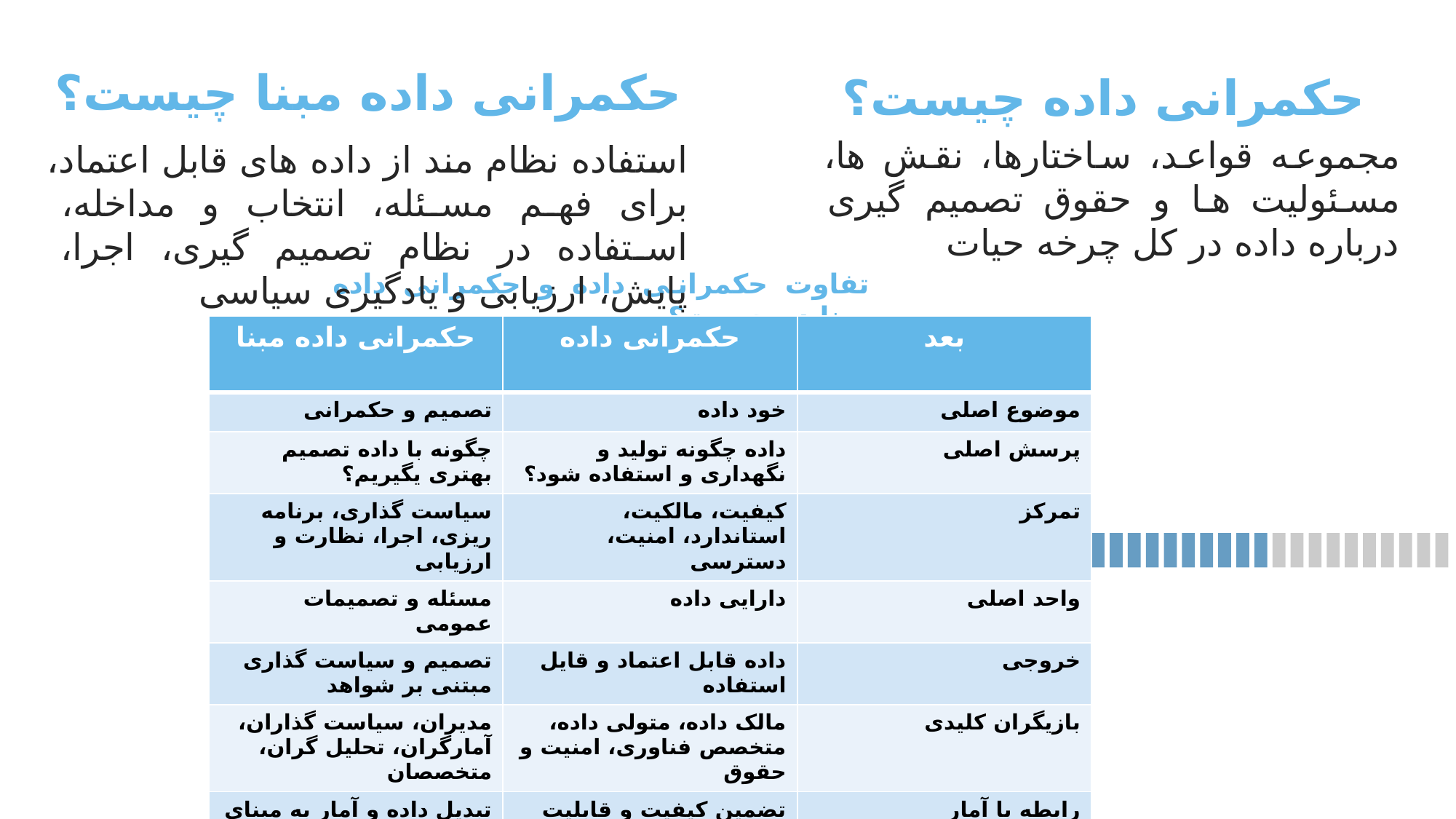

حکمرانی داده مبنا چیست؟
استفاده نظام مند از داده های قابل اعتماد، برای فهم مسئله، انتخاب و مداخله، استفاده در نظام تصمیم گیری، اجرا، پایش، ارزیابی و یادگیری سیاسی
حکمرانی داده چیست؟
مجموعه قواعد، ساختارها، نقش ها، مسئولیت ها و حقوق تصمیم گیری درباره داده در کل چرخه حیات
تفاوت حکمرانی داده و حکمرانی داده مبنا در چیست؟
| حکمرانی داده مبنا | حکمرانی داده | بعد |
| --- | --- | --- |
| تصمیم و حکمرانی | خود داده | موضوع اصلی |
| چگونه با داده تصمیم بهتری یگیریم؟ | داده چگونه تولید و نگهداری و استفاده شود؟ | پرسش اصلی |
| سیاست گذاری، برنامه ریزی، اجرا، نظارت و ارزیابی | کیفیت، مالکیت، استاندارد، امنیت، دسترسی | تمرکز |
| مسئله و تصمیمات عمومی | دارایی داده | واحد اصلی |
| تصمیم و سیاست گذاری مبتنی بر شواهد | داده قابل اعتماد و قایل استفاده | خروجی |
| مدیران، سیاست گذاران، آمارگران، تحلیل گران، متخصصان | مالک داده، متولی داده، متخصص فناوری، امنیت و حقوق | بازیگران کلیدی |
| تبدیل داده و آمار به مبنای تصمیم گیری | تضمین کیفیت و قابلیت استفاده از داده های ورودی | رابطه با آمار |
| تصمیم نادرست مبتنی بر داده ناقص | داده های بی کیفیت ، ناسازگار و ناامن | خطر اصلی در صورت ضعف |